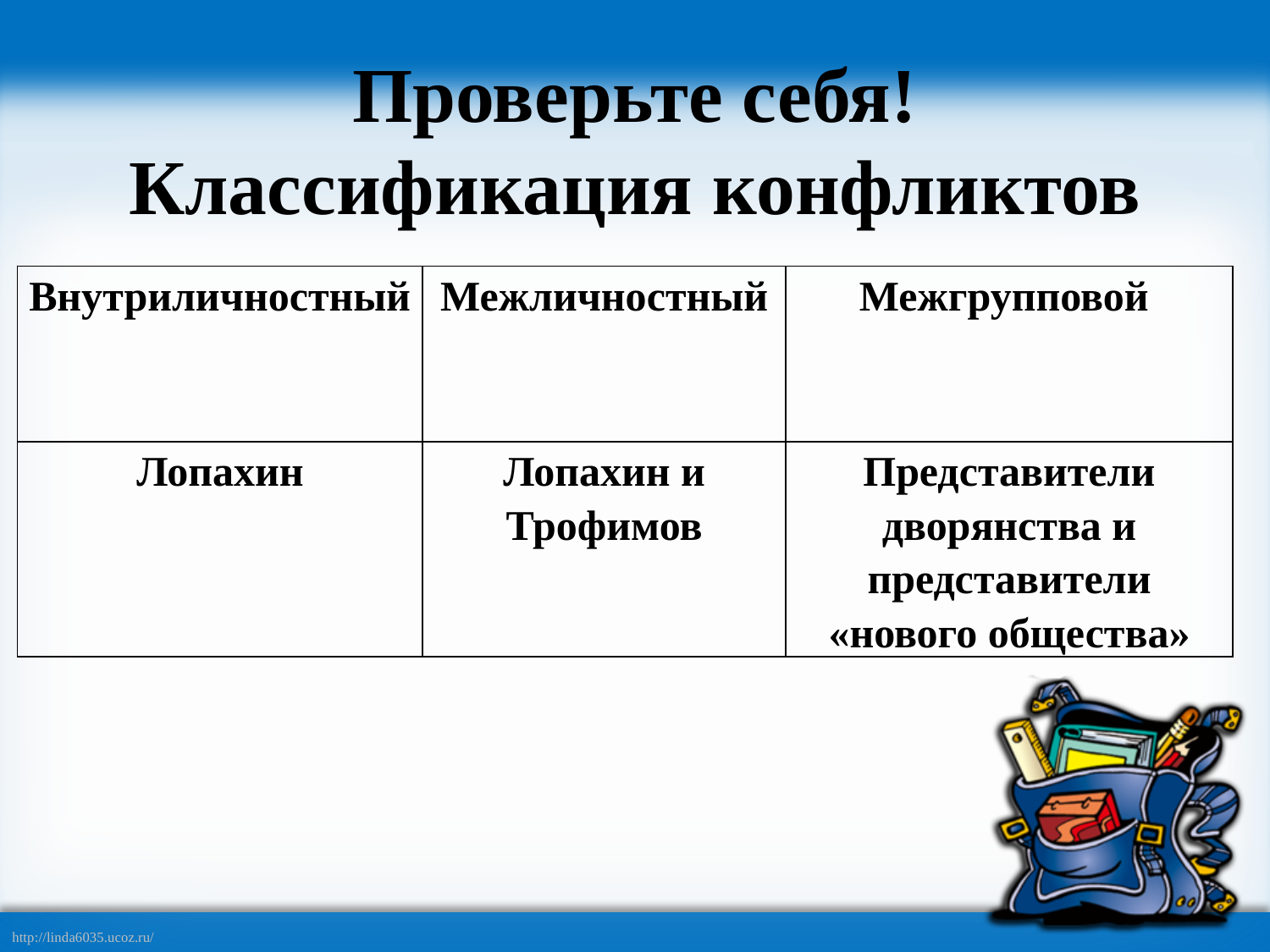

# Проверьте себя! Классификация конфликтов
| Внутриличностный | Межличностный | Межгрупповой |
| --- | --- | --- |
| Лопахин | Лопахин и Трофимов | Представители дворянства и представители «нового общества» |